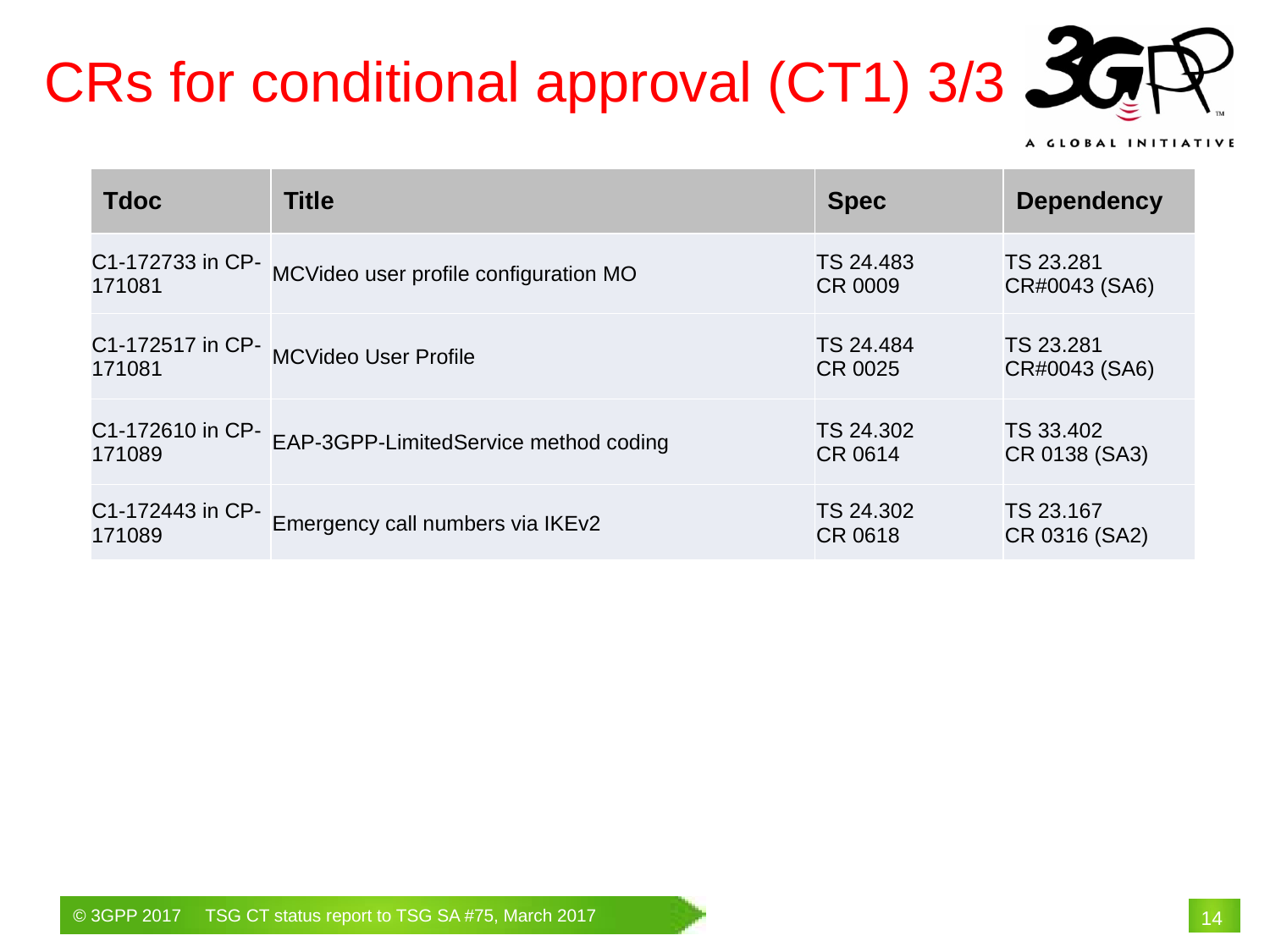

CRs for conditional approval (CT1) 3/3

| Tdoc | Title | Spec | Dependency |
| --- | --- | --- | --- |
| C1-172733 in CP-171081 | MCVideo user profile configuration MO | TS 24.483 CR 0009 | TS 23.281 CR#0043 (SA6) |
| C1-172517 in CP-171081 | MCVideo User Profile | TS 24.484 CR 0025 | TS 23.281 CR#0043 (SA6) |
| C1-172610 in CP-171089 | EAP-3GPP-LimitedService method coding | TS 24.302 CR 0614 | TS 33.402 CR 0138 (SA3) |
| C1-172443 in CP-171089 | Emergency call numbers via IKEv2 | TS 24.302 CR 0618 | TS 23.167 CR 0316 (SA2) |
# 14